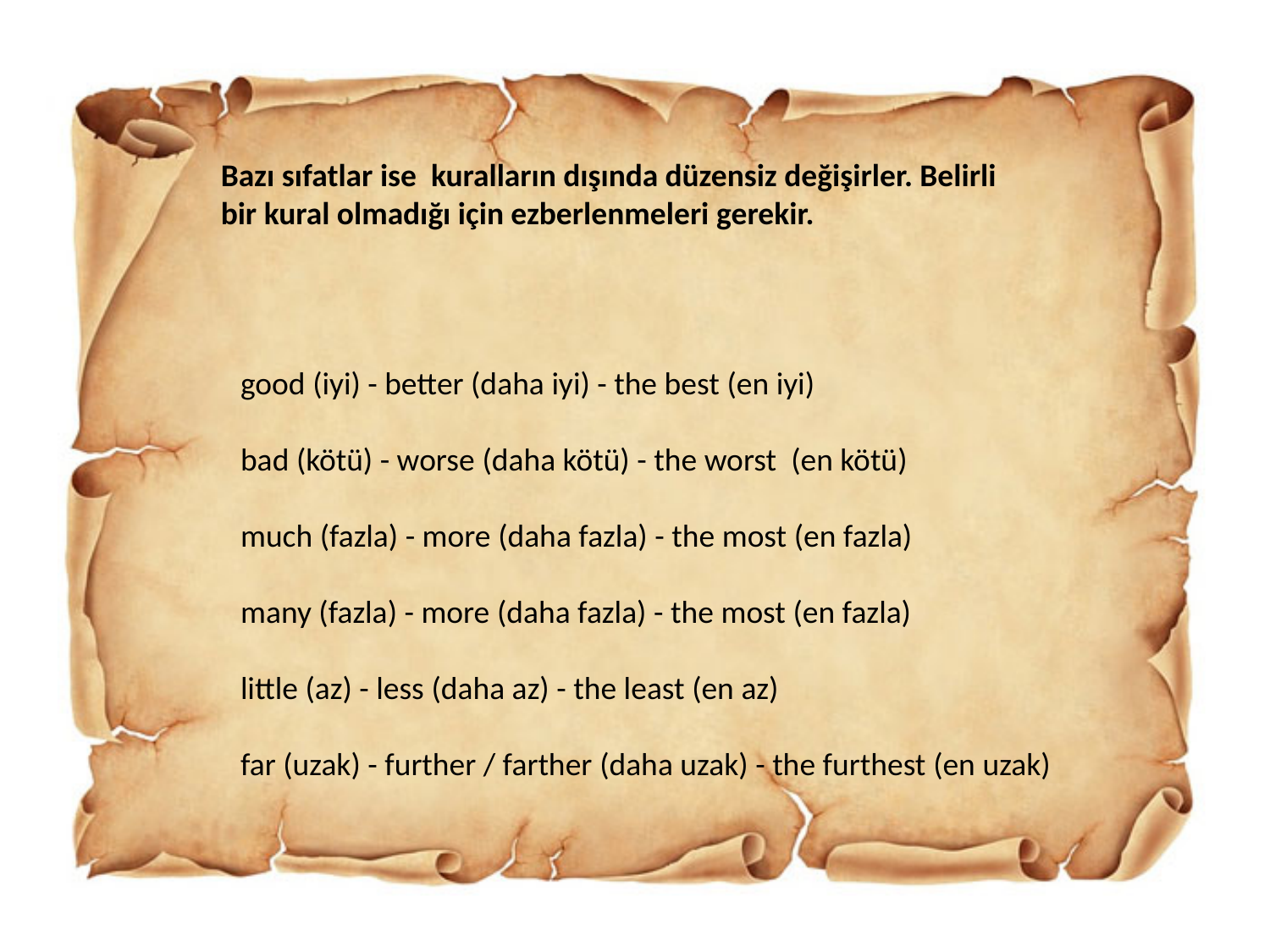

Bazı sıfatlar ise  kuralların dışında düzensiz değişirler. Belirli bir kural olmadığı için ezberlenmeleri gerekir.
good (iyi) - better (daha iyi) - the best (en iyi)

bad (kötü) - worse (daha kötü) - the worst  (en kötü)

much (fazla) - more (daha fazla) - the most (en fazla)

many (fazla) - more (daha fazla) - the most (en fazla)

little (az) - less (daha az) - the least (en az)

far (uzak) - further / farther (daha uzak) - the furthest (en uzak)